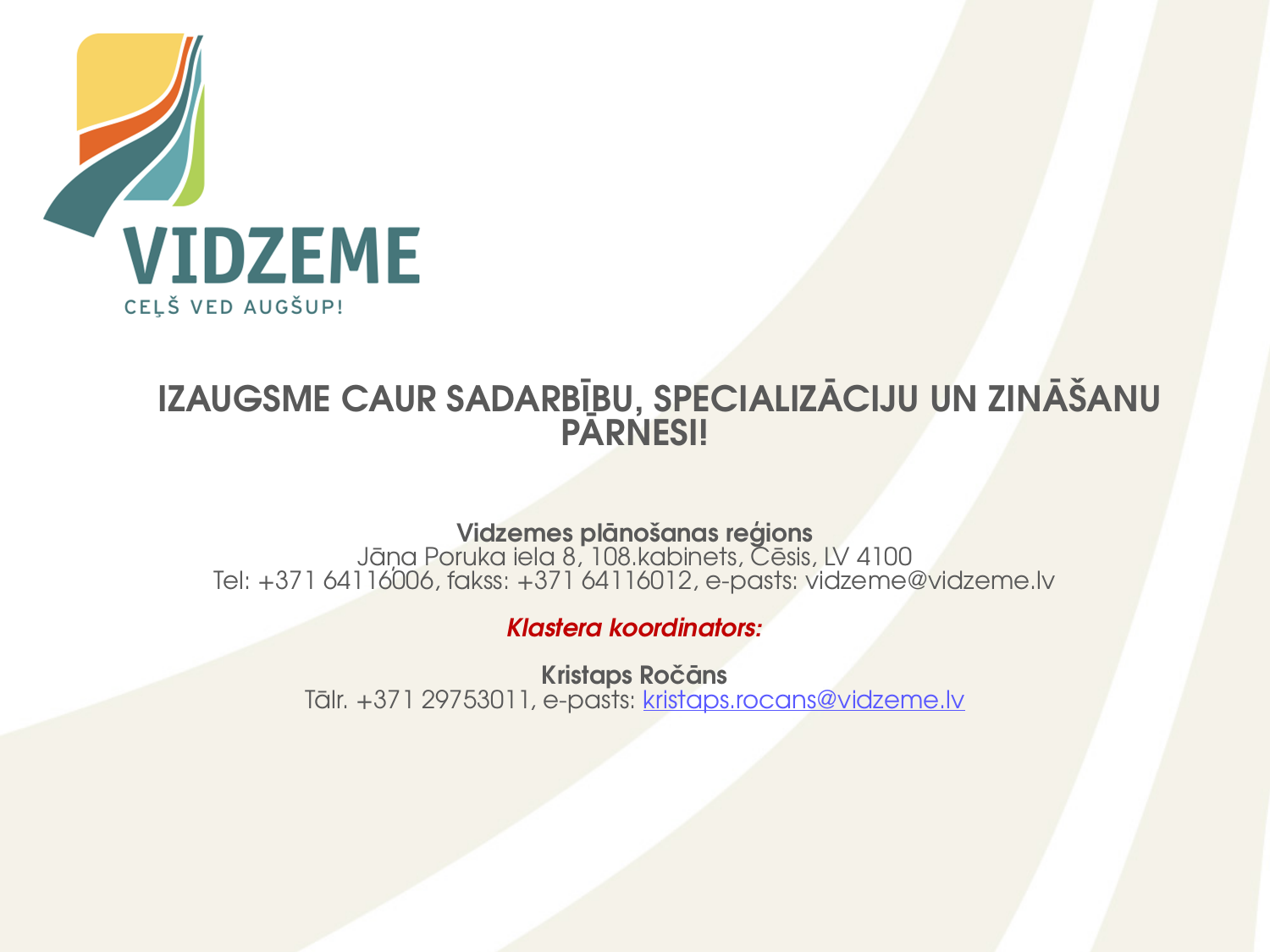

# IZAUGSME CAUR SADARBĪBU, SPECIALIZĀCIJU UN ZINĀŠANU PĀRNESI! Vidzemes plānošanas reģions Jāņa Poruka iela 8, 108.kabinets, Cēsis, LV 4100 Tel: +371 64116006, fakss: +371 64116012, e-pasts: vidzeme@vidzeme.lv   Klastera koordinators: Kristaps Ročāns Tālr. +371 29753011, e-pasts: kristaps.rocans@vidzeme.lv